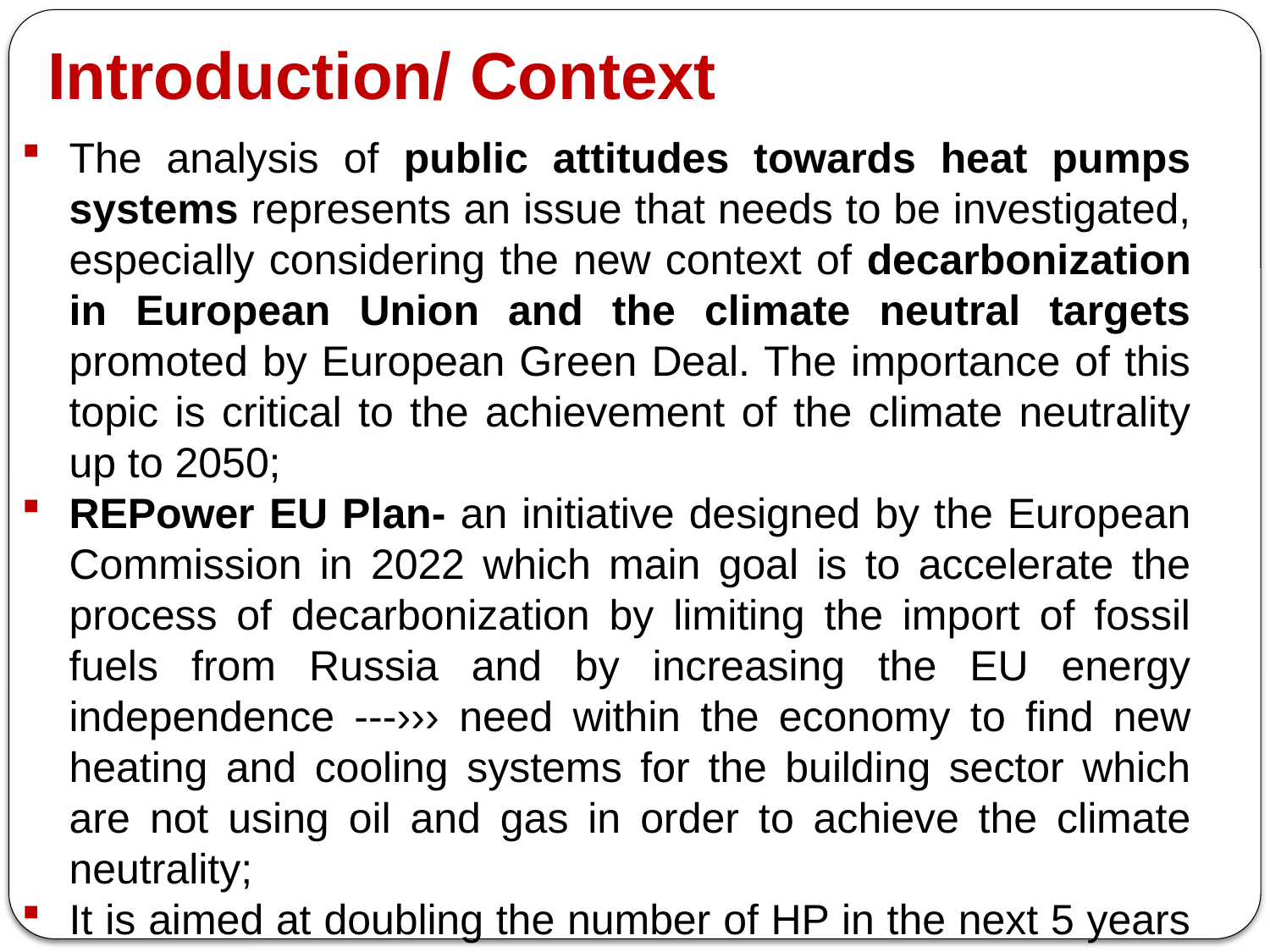

# Introduction/ Context
The analysis of public attitudes towards heat pumps systems represents an issue that needs to be investigated, especially considering the new context of decarbonization in European Union and the climate neutral targets promoted by European Green Deal. The importance of this topic is critical to the achievement of the climate neutrality up to 2050;
REPower EU Plan- an initiative designed by the European Commission in 2022 which main goal is to accelerate the process of decarbonization by limiting the import of fossil fuels from Russia and by increasing the EU energy independence ---››› need within the economy to find new heating and cooling systems for the building sector which are not using oil and gas in order to achieve the climate neutrality;
It is aimed at doubling the number of HP in the next 5 years (installation of 10 million heat pumps in the next years) in parallel with the proliferation of photovoltaic panels.